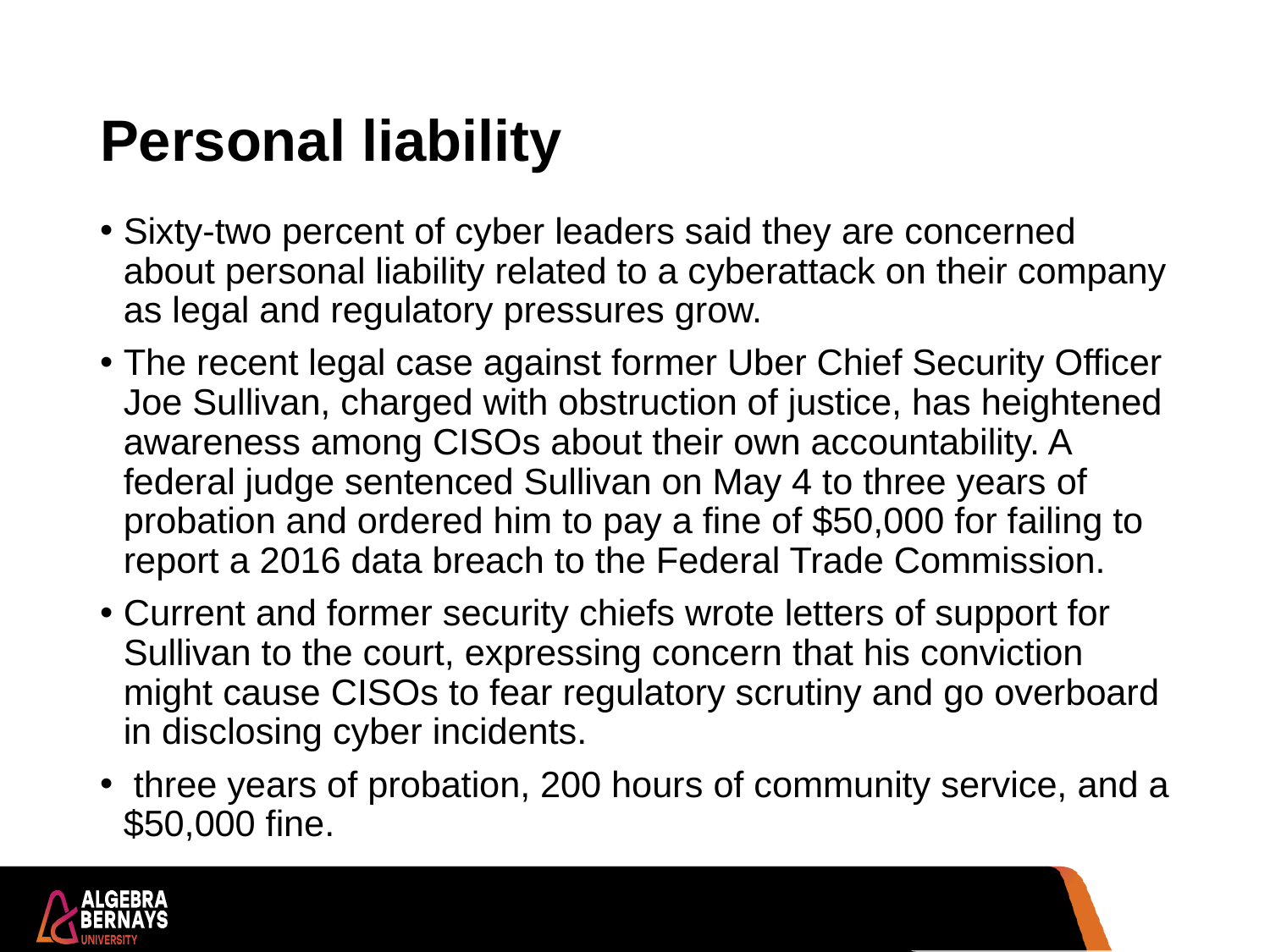

# Personal liability
Sixty-two percent of cyber leaders said they are concerned about personal liability related to a cyberattack on their company as legal and regulatory pressures grow.
The recent legal case against former Uber Chief Security Officer Joe Sullivan, charged with obstruction of justice, has heightened awareness among CISOs about their own accountability. A federal judge sentenced Sullivan on May 4 to three years of probation and ordered him to pay a fine of $50,000 for failing to report a 2016 data breach to the Federal Trade Commission.
Current and former security chiefs wrote letters of support for Sullivan to the court, expressing concern that his conviction might cause CISOs to fear regulatory scrutiny and go overboard in disclosing cyber incidents.
 three years of probation, 200 hours of community service, and a $50,000 fine.